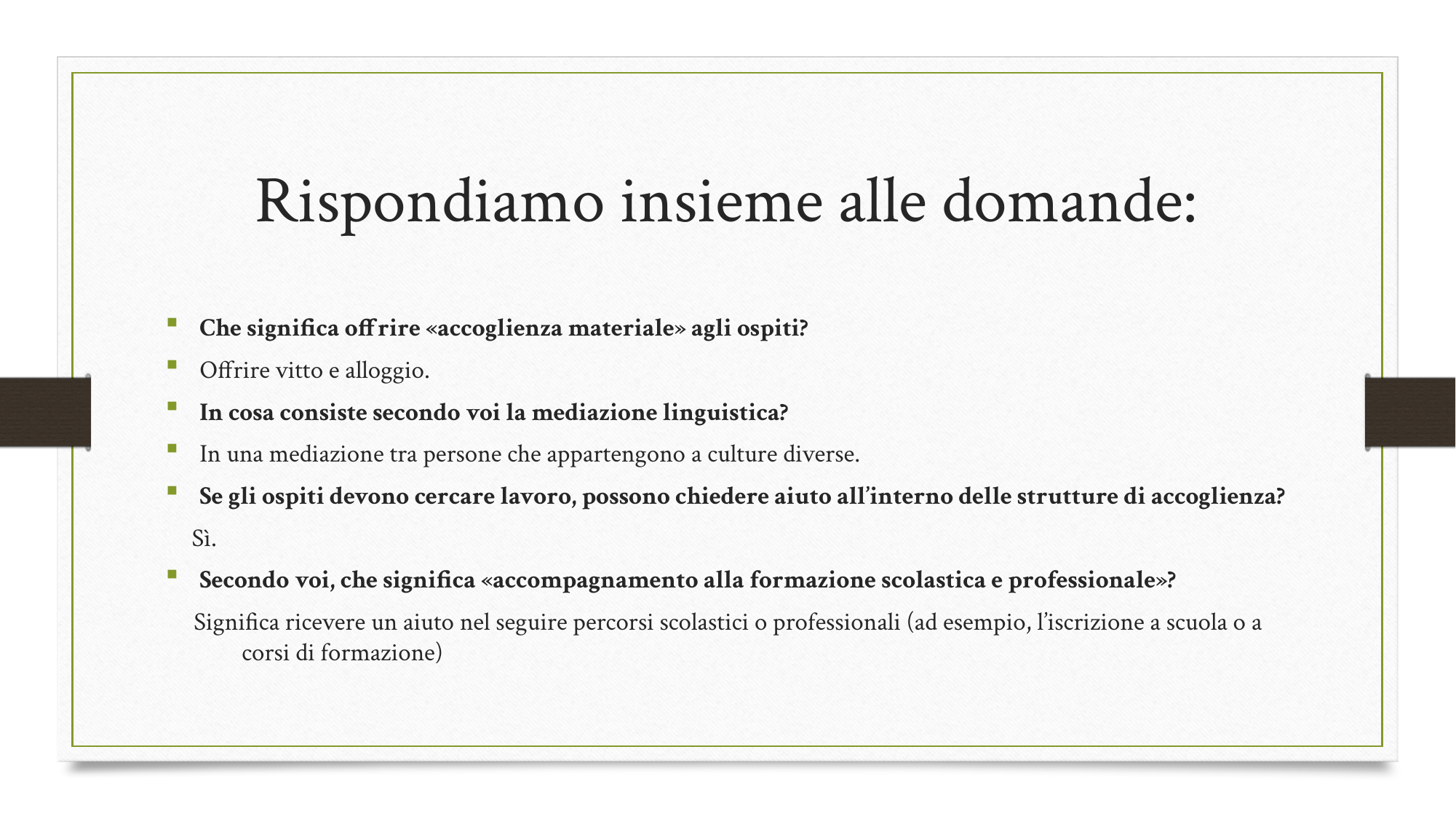

# Rispondiamo insieme alle domande:
Che significa offrire «accoglienza materiale» agli ospiti?
Offrire vitto e alloggio.
In cosa consiste secondo voi la mediazione linguistica?
In una mediazione tra persone che appartengono a culture diverse.
Se gli ospiti devono cercare lavoro, possono chiedere aiuto all’interno delle strutture di accoglienza?
     Sì.
Secondo voi, che significa «accompagnamento alla formazione scolastica e professionale»?
     Significa ricevere un aiuto nel seguire percorsi scolastici o professionali (ad esempio, l’iscrizione a scuola o a    	corsi di formazione)